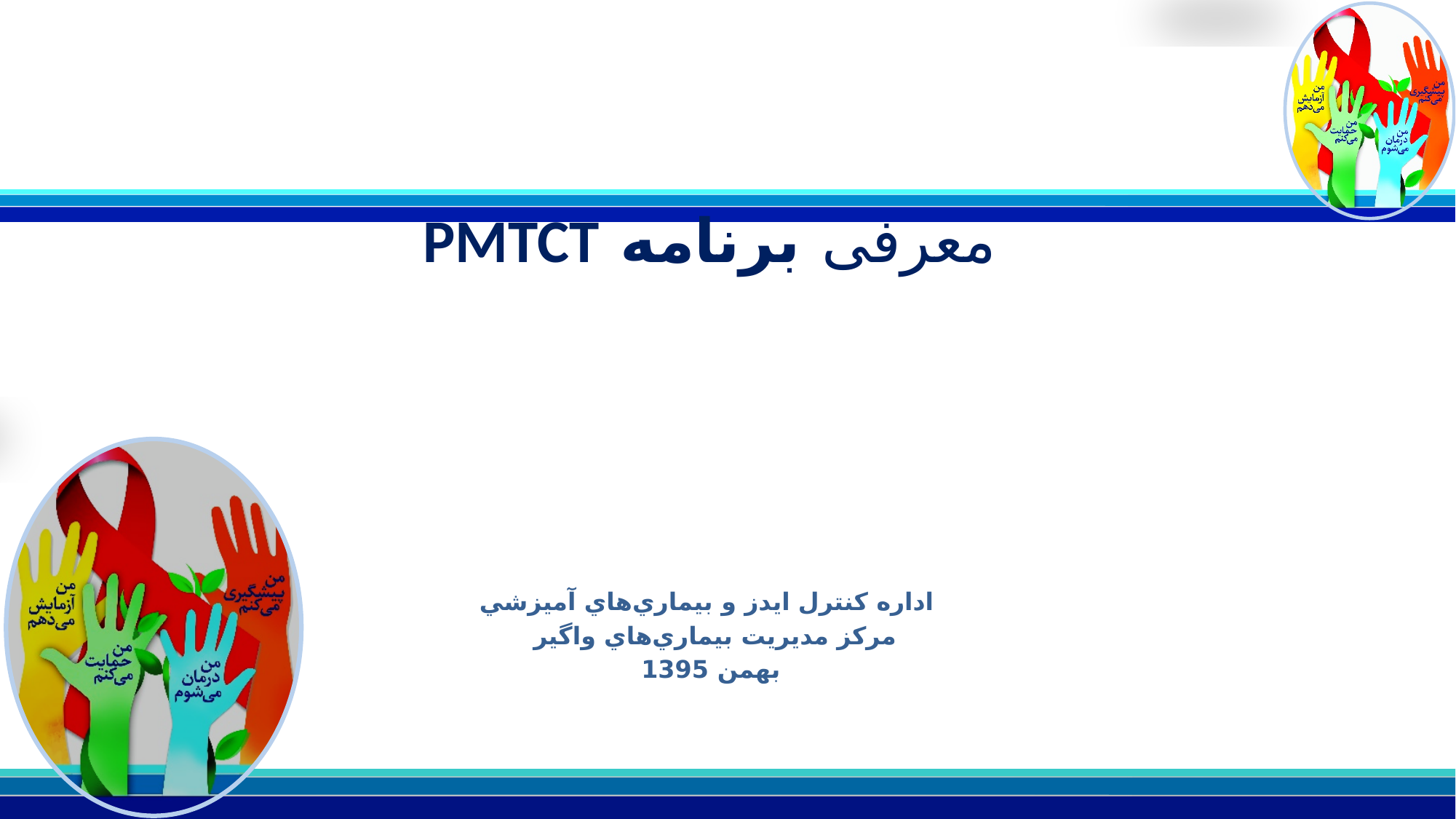

# معرفی برنامه PMTCT

 اداره كنترل ايدز و بيماري‌هاي آميزشي
مركز مديريت بيماري‌هاي واگير
بهمن 1395